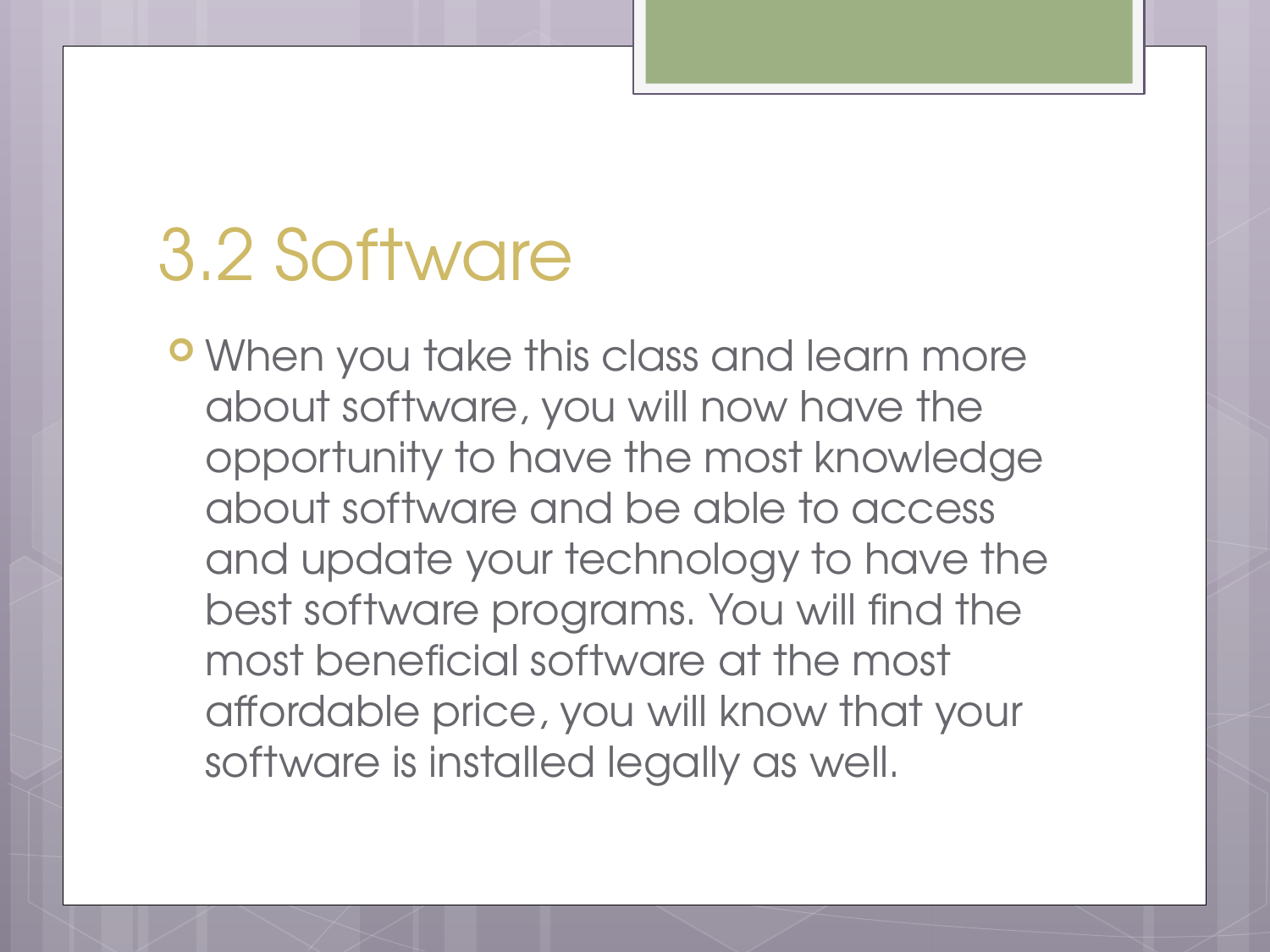

# 3.2 Software
When you take this class and learn more about software, you will now have the opportunity to have the most knowledge about software and be able to access and update your technology to have the best software programs. You will find the most beneficial software at the most affordable price, you will know that your software is installed legally as well.